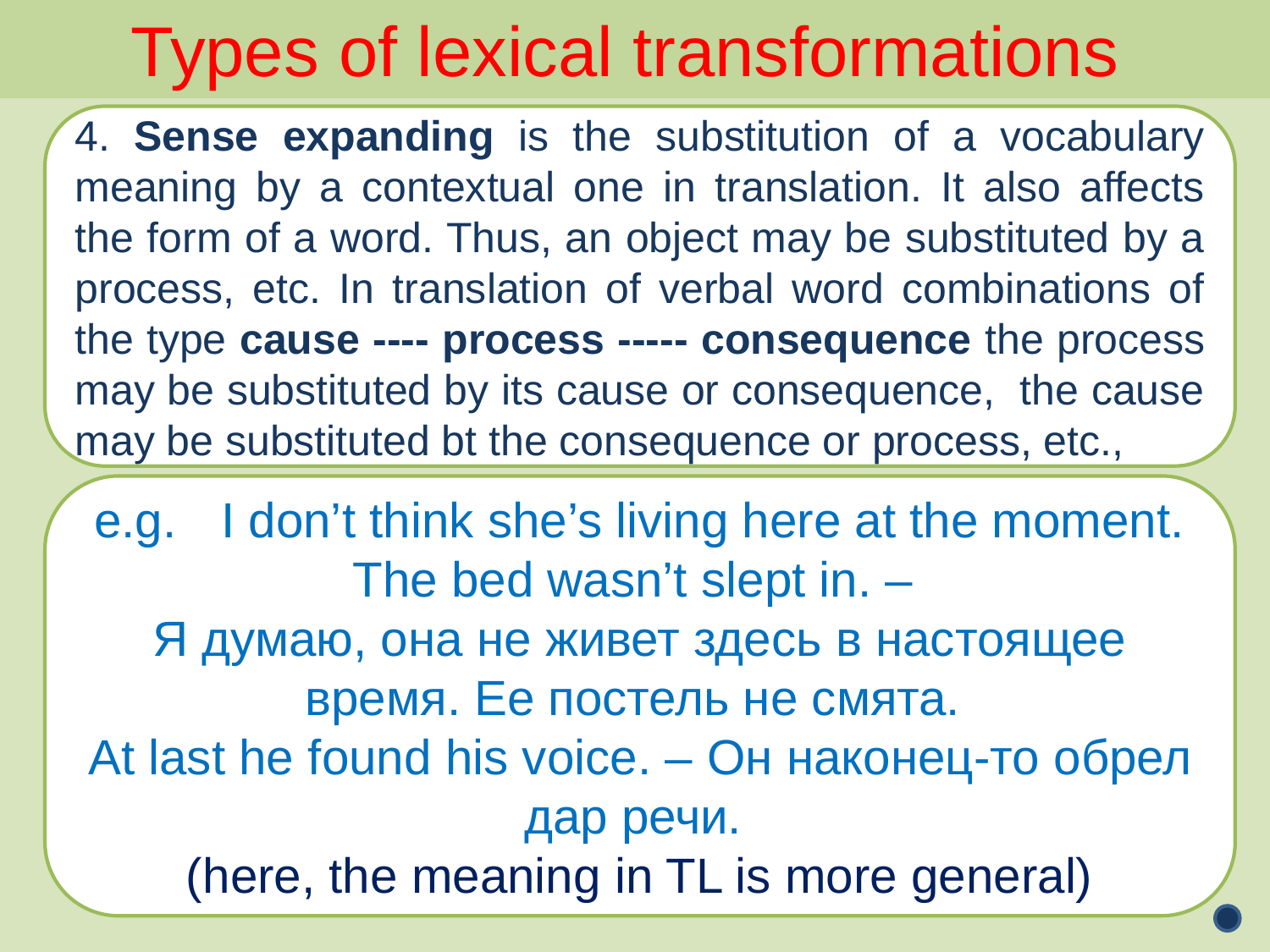

Types of lexical transformations
4. Sense expanding is the substitution of a vocabulary meaning by a contextual one in translation. It also affects the form of a word. Thus, an object may be substituted by a process, etc. In translation of verbal word combinations of the type cause ---- process ----- consequence the process may be substituted by its cause or consequence,  the cause may be substituted bt the consequence or process, etc.,
e.g.	I don’t think she’s living here at the moment. The bed wasn’t slept in. –
Я думаю, она не живет здесь в настоящее время. Ее постель не смята.
At last he found his voice. – Он наконец-то обрел дар речи.
(here, the meaning in TL is more general)